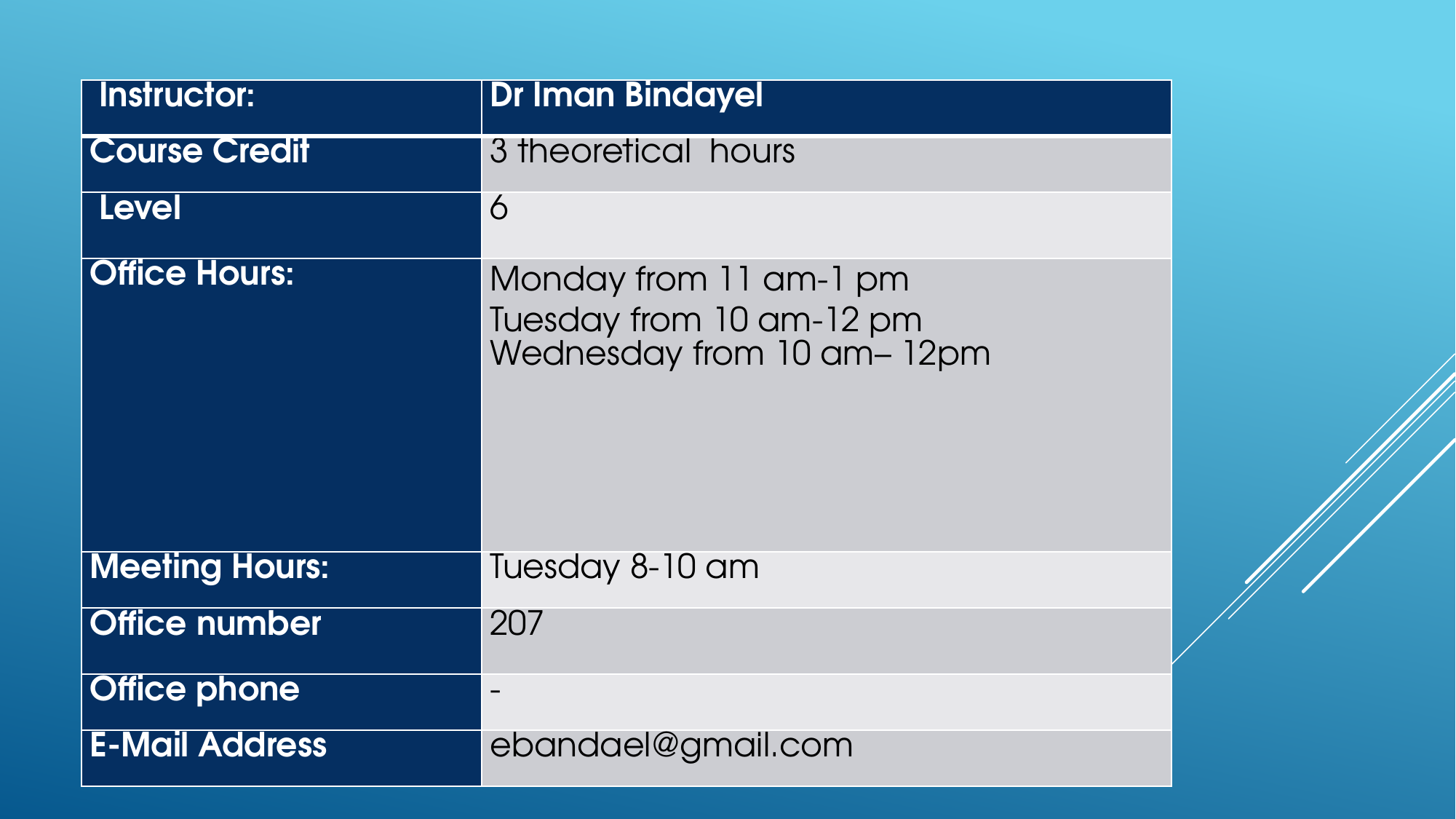

| Instructor: | Dr Iman Bindayel |
| --- | --- |
| Course Credit | 3 theoretical hours |
| Level | 6 |
| Office Hours: | Monday from 11 am-1 pm Tuesday from 10 am-12 pm Wednesday from 10 am– 12pm |
| Meeting Hours: | Tuesday 8-10 am |
| Office number | 207 |
| Office phone | - |
| E-Mail Address | ebandael@gmail.com |
#